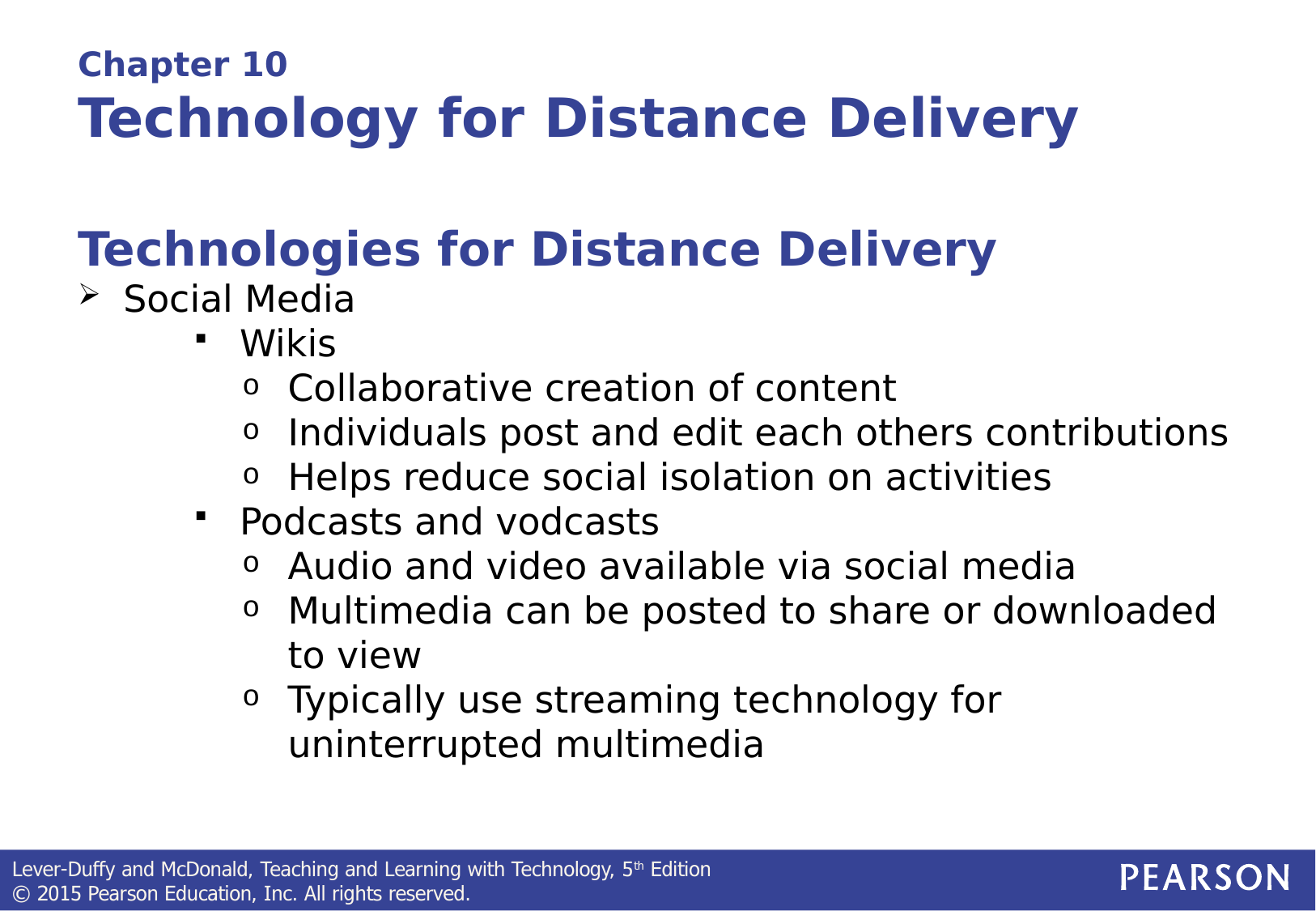

# Chapter 10 Technology for Distance Delivery
Technologies for Distance Delivery
Social Media
Wikis
Collaborative creation of content
Individuals post and edit each others contributions
Helps reduce social isolation on activities
Podcasts and vodcasts
Audio and video available via social media
Multimedia can be posted to share or downloaded to view
Typically use streaming technology for uninterrupted multimedia